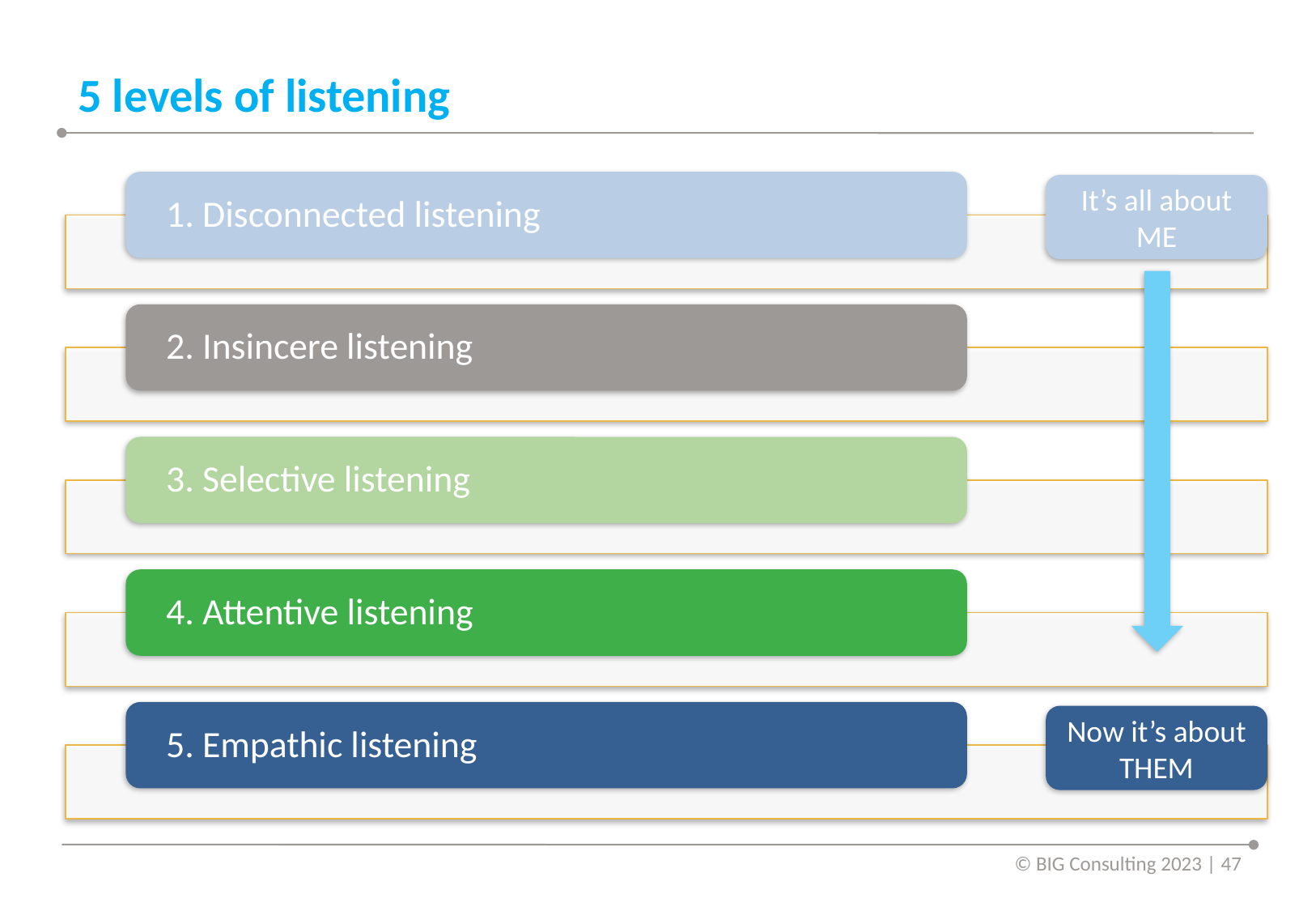

# 5 levels of listening
1. Disconnected listening
2. Insincere listening
3. Selective listening
4. Attentive listening
5. Empathic listening
It’s all about ME

Now it’s about THEM